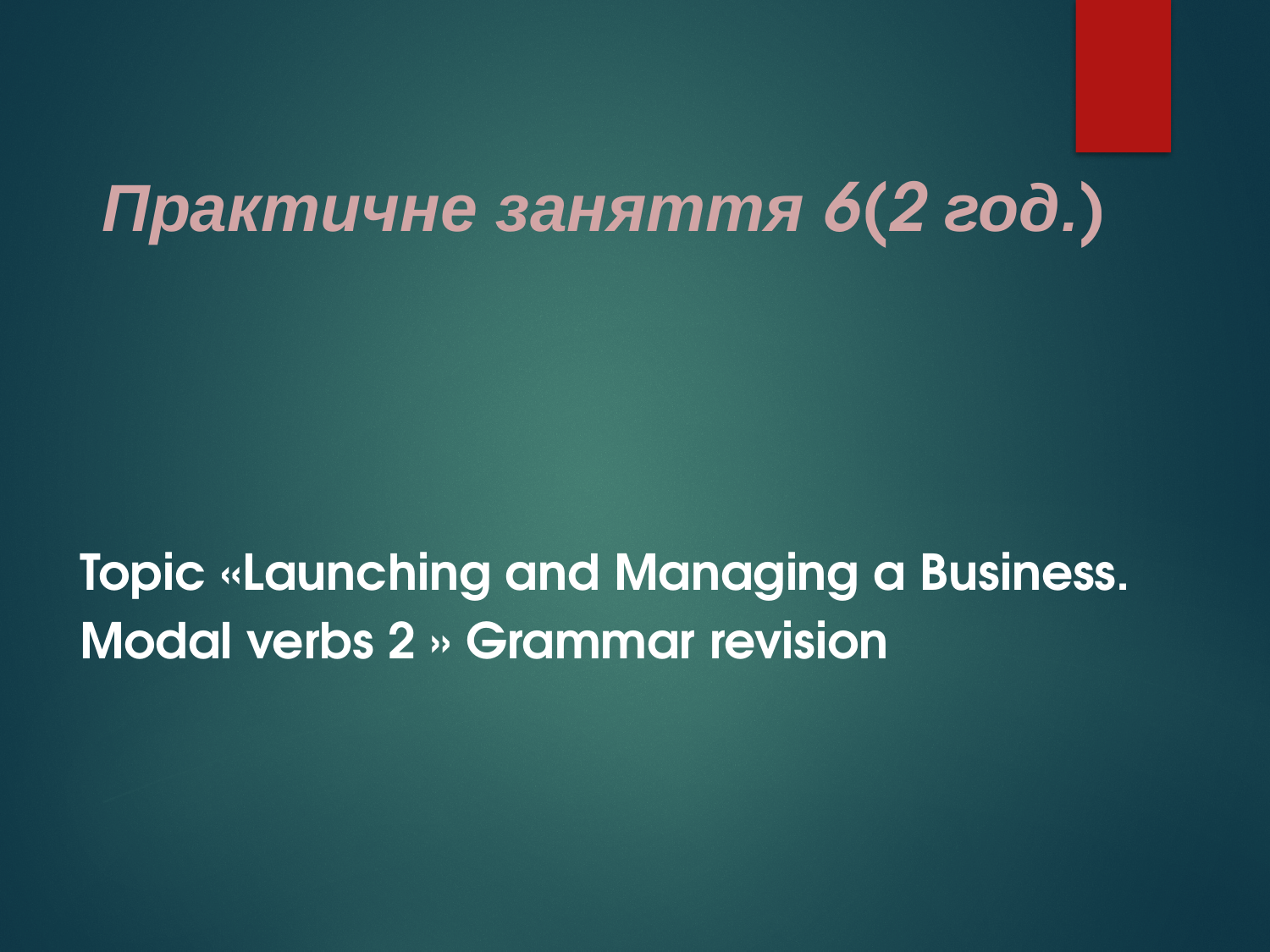

# Практичне заняття 6(2 год.)
Topic «Launching and Managing a Business. Modal verbs 2 » Grammar revision